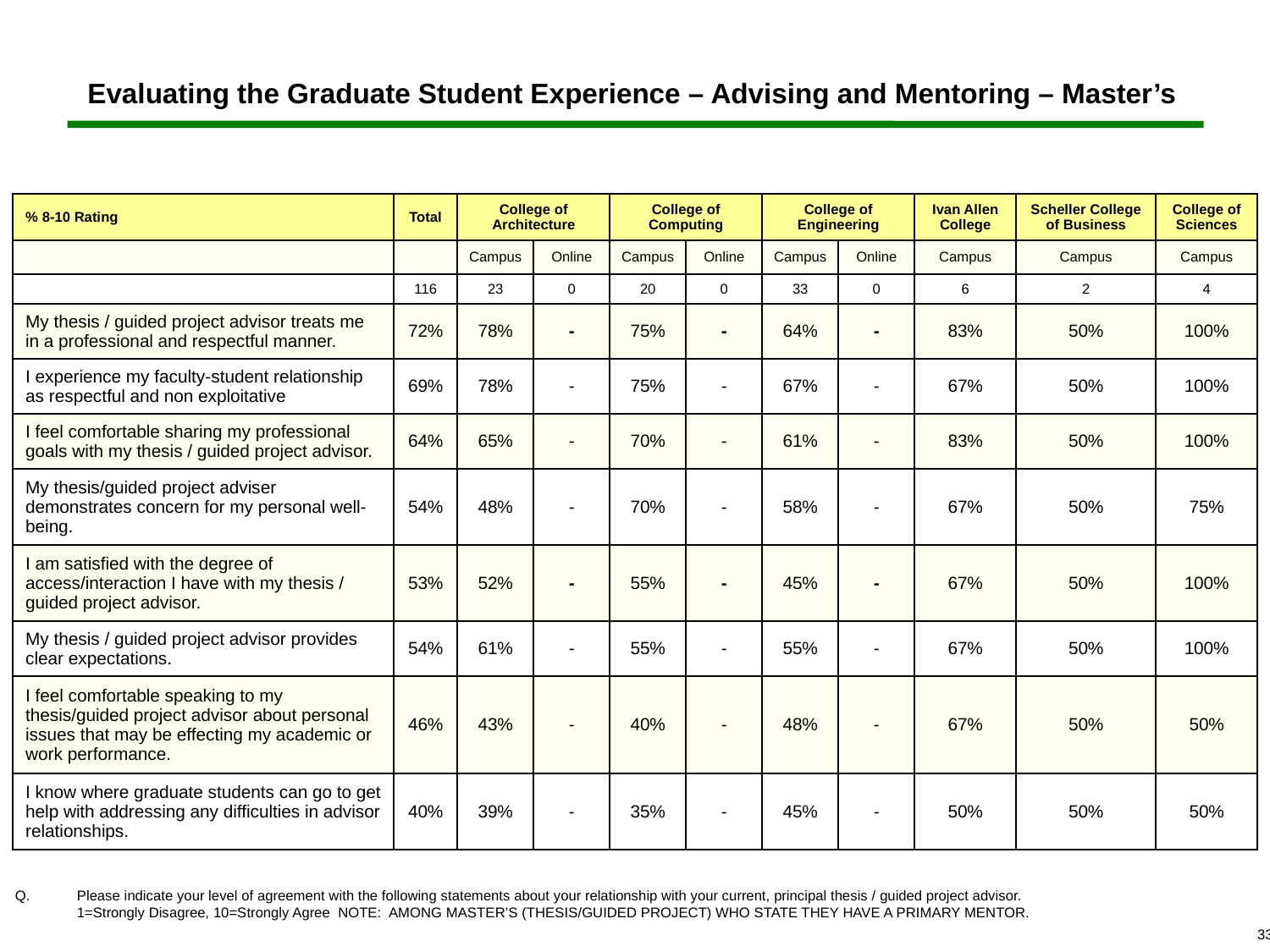

# Evaluating the Graduate Student Experience – Advising and Mentoring – Master’s
| % 8-10 Rating | Total | College of Architecture |  | College of Computing |  | College of Engineering |  | Ivan Allen College | Scheller College of Business | College of Sciences |
| --- | --- | --- | --- | --- | --- | --- | --- | --- | --- | --- |
|  |  | Campus | Online | Campus | Online | Campus | Online | Campus | Campus | Campus |
|  | 116 | 23 | 0 | 20 | 0 | 33 | 0 | 6 | 2 | 4 |
| My thesis / guided project advisor treats me in a professional and respectful manner. | 72% | 78% | - | 75% | - | 64% | - | 83% | 50% | 100% |
| I experience my faculty-student relationship as respectful and non exploitative | 69% | 78% | - | 75% | - | 67% | - | 67% | 50% | 100% |
| I feel comfortable sharing my professional goals with my thesis / guided project advisor. | 64% | 65% | - | 70% | - | 61% | - | 83% | 50% | 100% |
| My thesis/guided project adviser demonstrates concern for my personal well-being. | 54% | 48% | - | 70% | - | 58% | - | 67% | 50% | 75% |
| I am satisfied with the degree of access/interaction I have with my thesis / guided project advisor. | 53% | 52% | - | 55% | - | 45% | - | 67% | 50% | 100% |
| My thesis / guided project advisor provides clear expectations. | 54% | 61% | - | 55% | - | 55% | - | 67% | 50% | 100% |
| I feel comfortable speaking to my thesis/guided project advisor about personal issues that may be effecting my academic or work performance. | 46% | 43% | - | 40% | - | 48% | - | 67% | 50% | 50% |
| I know where graduate students can go to get help with addressing any difficulties in advisor relationships. | 40% | 39% | - | 35% | - | 45% | - | 50% | 50% | 50% |
 	Please indicate your level of agreement with the following statements about your relationship with your current, principal thesis / guided project advisor.
	1=Strongly Disagree, 10=Strongly Agree  NOTE:  AMONG MASTER’S (THESIS/GUIDED PROJECT) WHO STATE THEY HAVE A PRIMARY MENTOR.